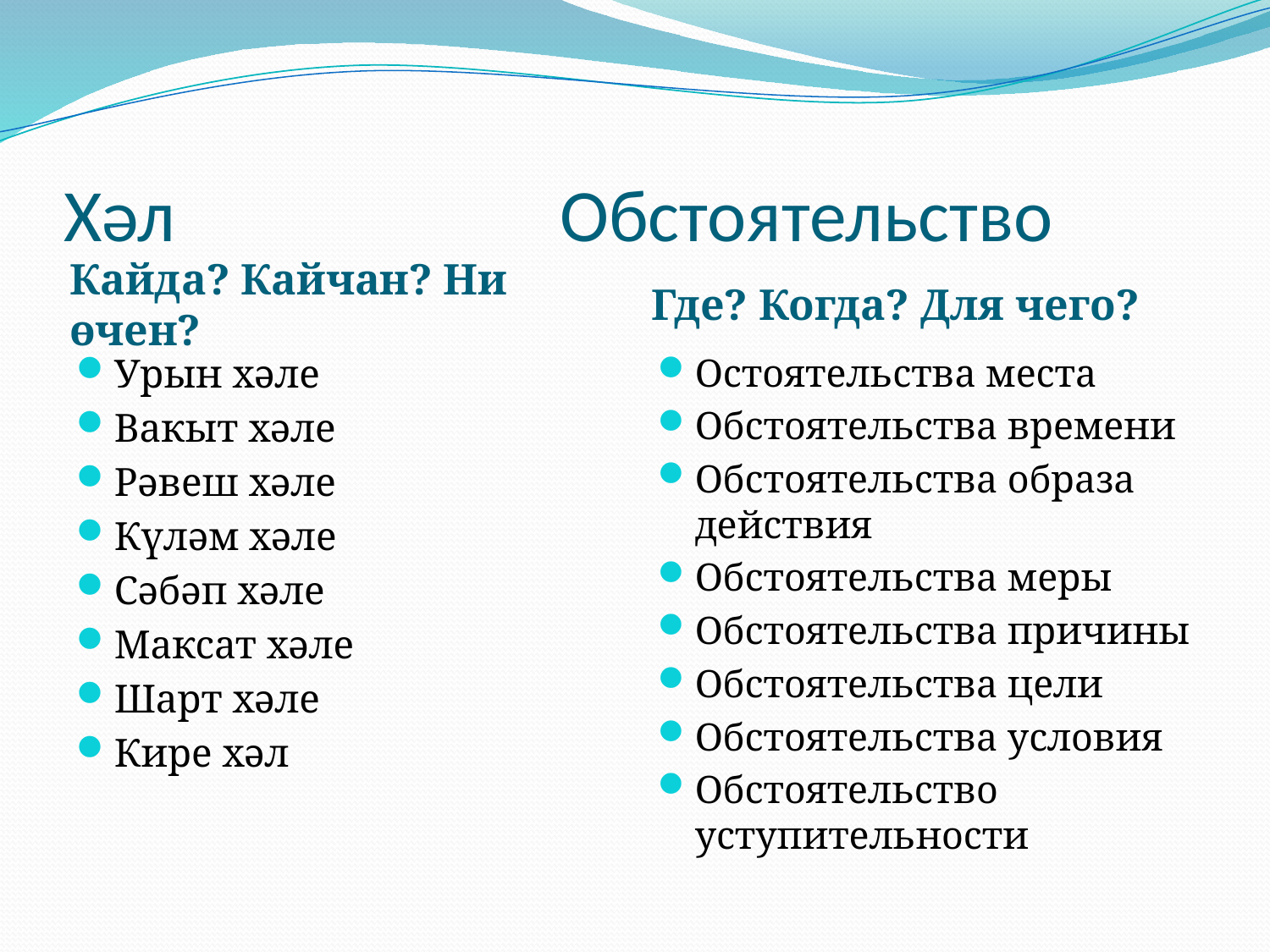

# Хәл                       Обстоятельство
Кайда? Кайчан? Ни өчен?
Где? Когда? Для чего?
Урын хәле
Вакыт хәле
Рәвеш хәле
Күләм хәле
Сәбәп хәле
Максат хәле
Шарт хәле
Кире хәл
Остоятельства места
Обстоятельства времени
Обстоятельства образа действия
Обстоятельства меры
Обстоятельства причины
Обстоятельства цели
Обстоятельства условия
Обстоятельство уступительности